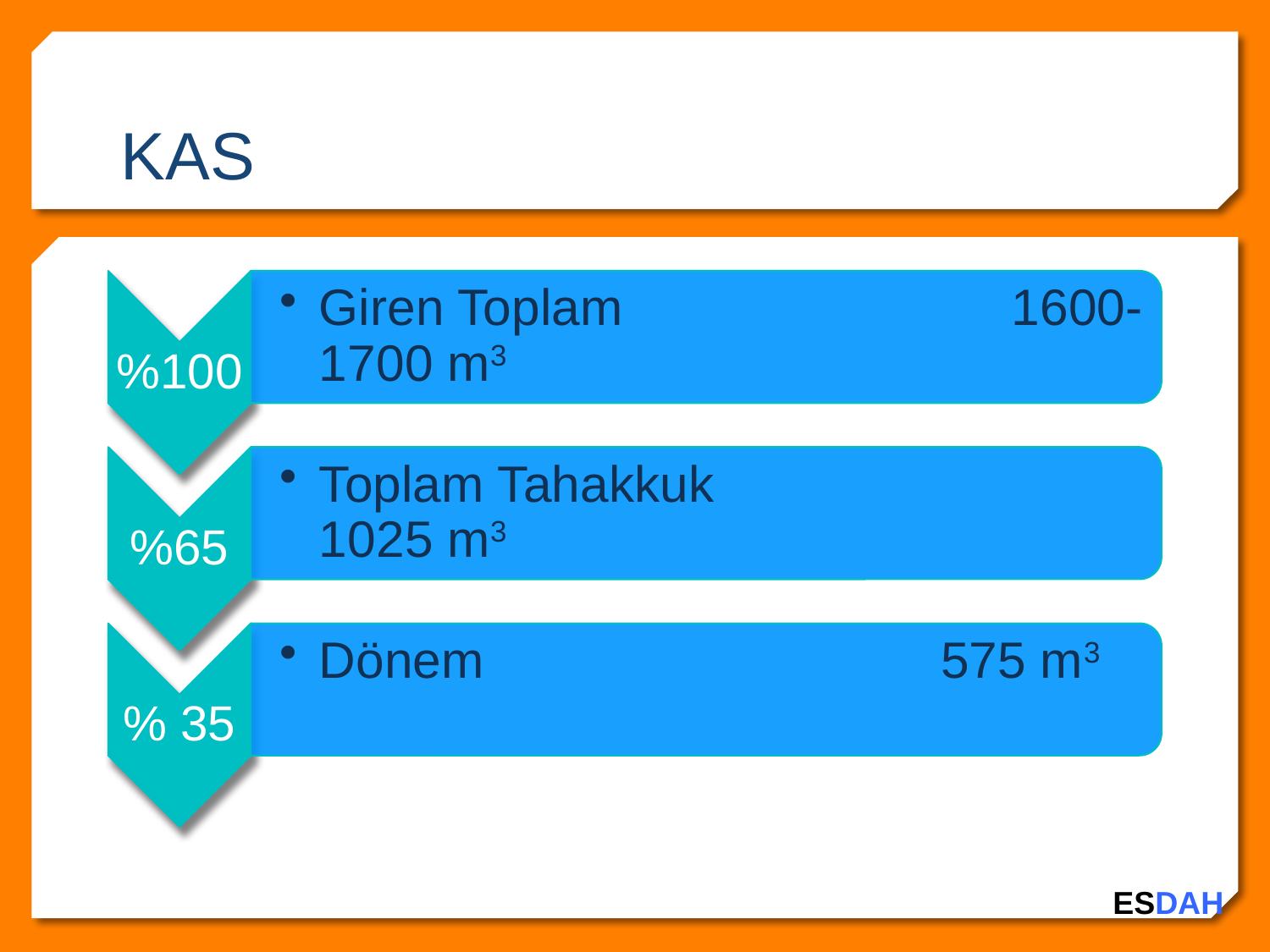

# KAS
%100
Giren Toplam 	                      1600-1700 m3
%65
Toplam Tahakkuk	                1025 m3
% 35
Dönem		                 575 m3
ESDAH